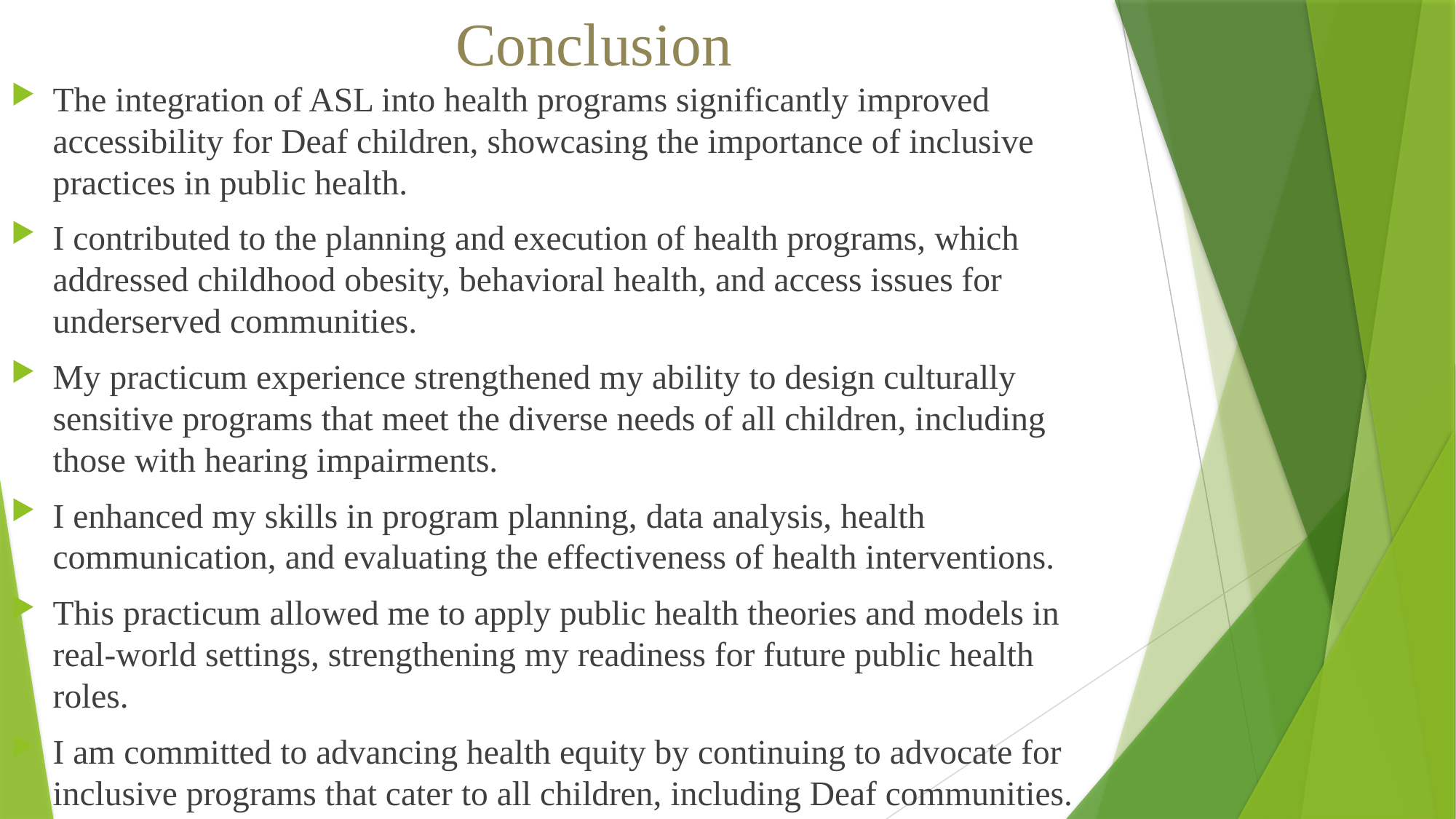

# Conclusion
The integration of ASL into health programs significantly improved accessibility for Deaf children, showcasing the importance of inclusive practices in public health.
I contributed to the planning and execution of health programs, which addressed childhood obesity, behavioral health, and access issues for underserved communities.
My practicum experience strengthened my ability to design culturally sensitive programs that meet the diverse needs of all children, including those with hearing impairments.
I enhanced my skills in program planning, data analysis, health communication, and evaluating the effectiveness of health interventions.
This practicum allowed me to apply public health theories and models in real-world settings, strengthening my readiness for future public health roles.
I am committed to advancing health equity by continuing to advocate for inclusive programs that cater to all children, including Deaf communities.